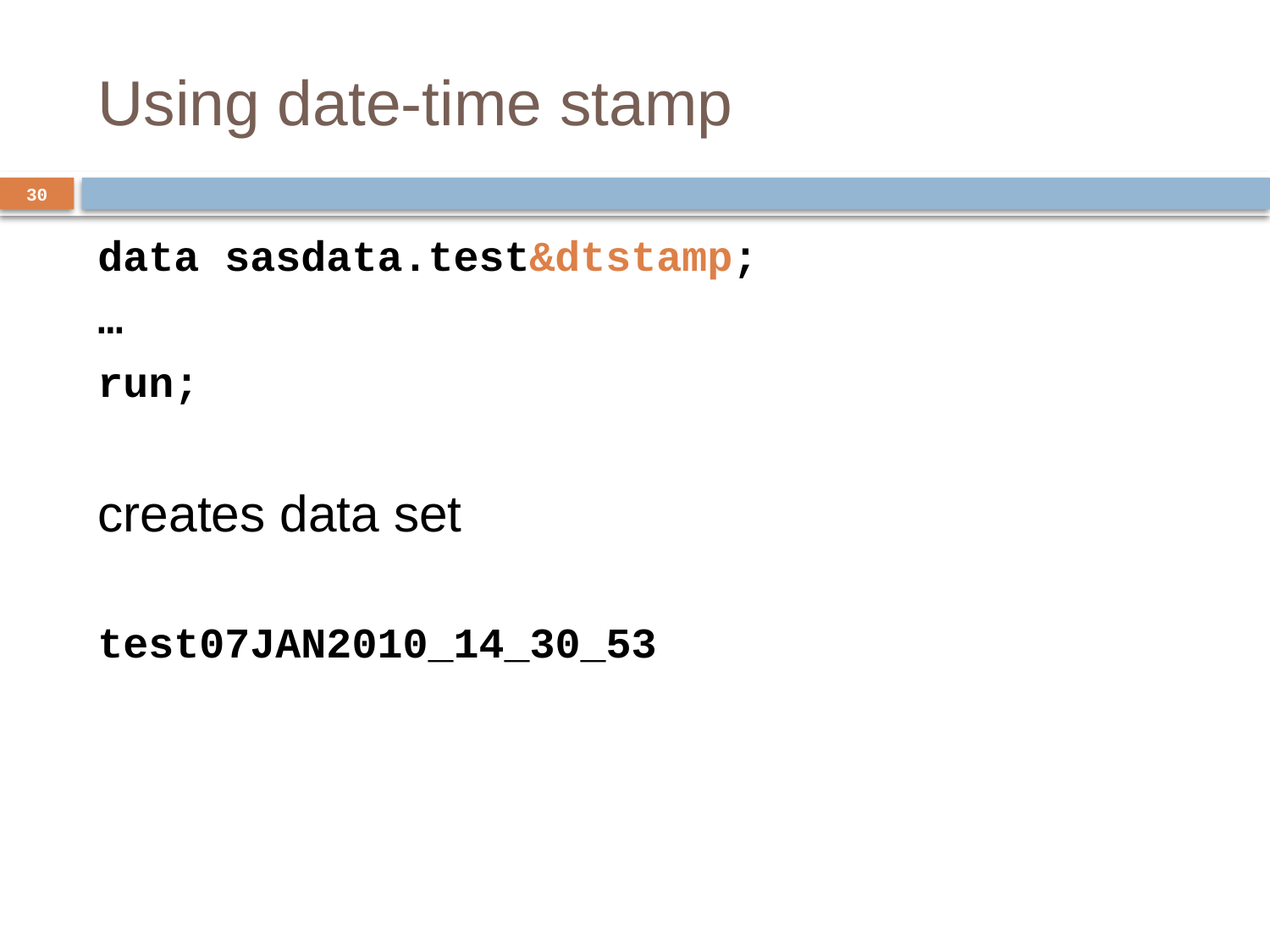

# Using date-time stamp
30
data sasdata.test&dtstamp;
…
run;

creates data set
test07JAN2010_14_30_53